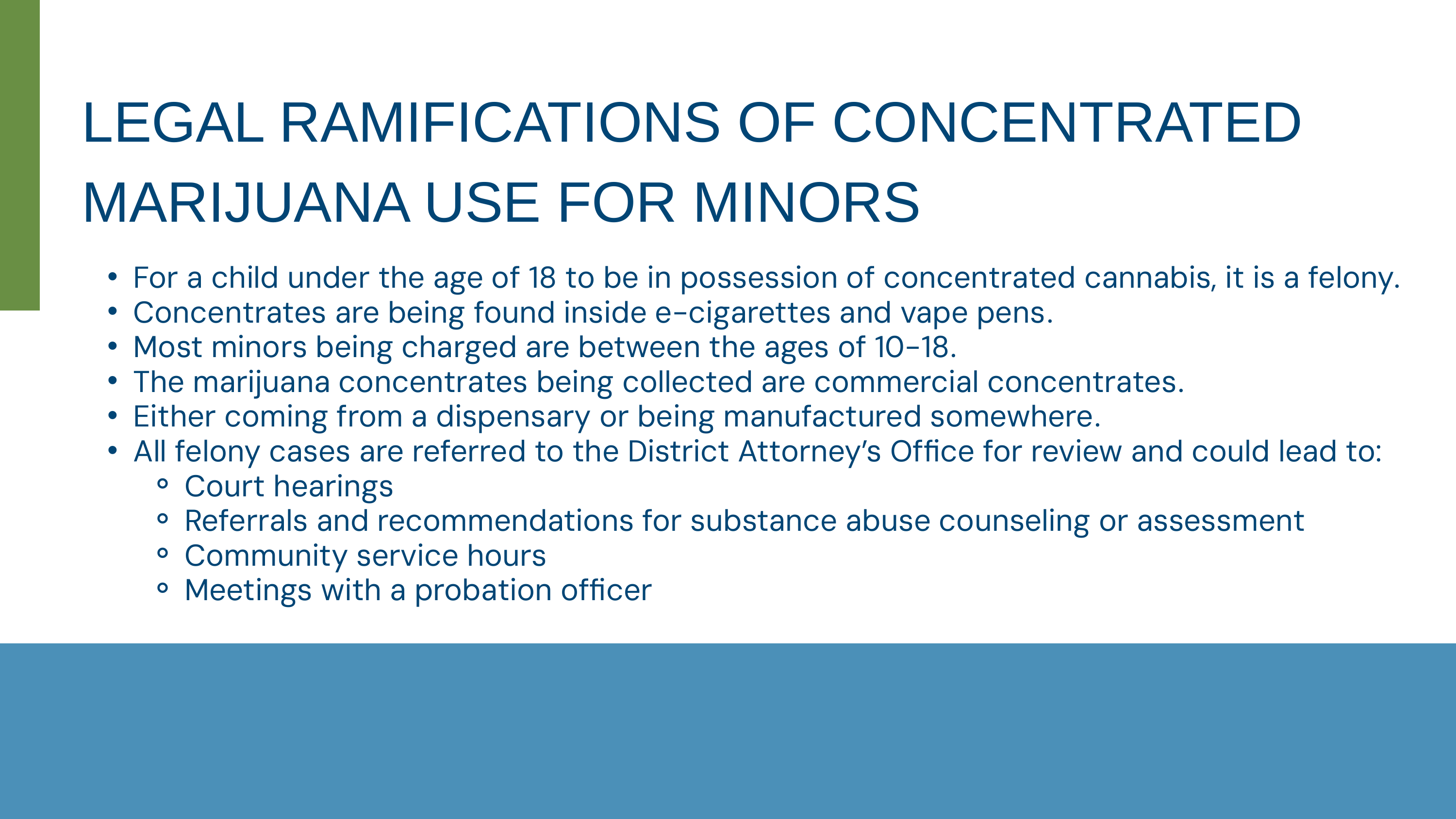

LEGAL RAMIFICATIONS OF CONCENTRATED MARIJUANA USE FOR MINORS
For a child under the age of 18 to be in possession of concentrated cannabis, it is a felony​.
Concentrates are being found inside e-cigarettes and vape pens​.
Most minors being charged are between the ages of 10-18​.
The marijuana concentrates being collected are commercial concentrates​.
Either coming from a dispensary or being manufactured somewhere​.
All felony cases are referred to the District Attorney’s Office for review and could lead to:​
Court hearings​
Referrals and recommendations for substance abuse counseling or assessment​
Community service hours​
Meetings with a probation officer